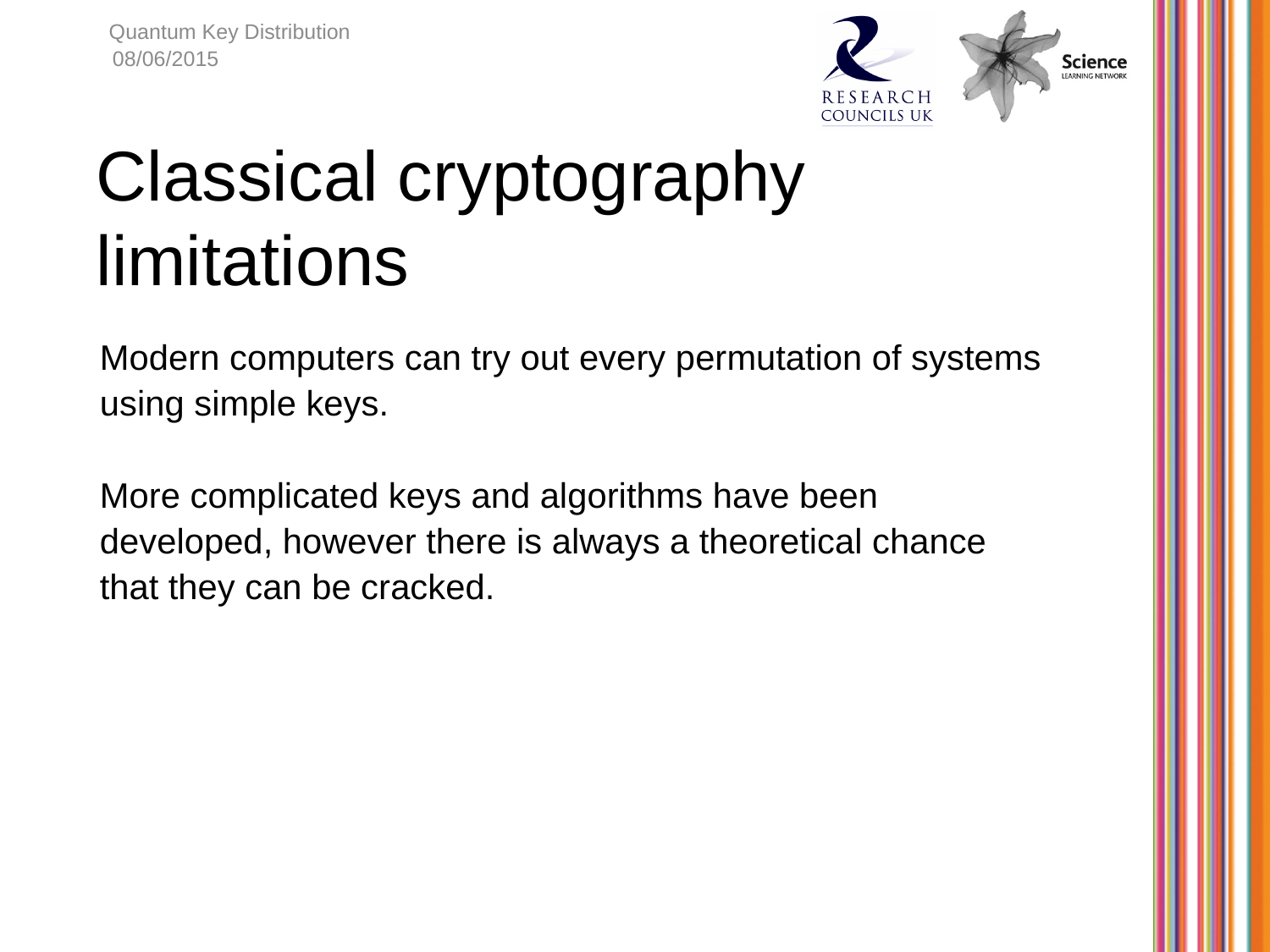

Quantum Key Distribution
08/06/2015
# Classical cryptography limitations
Modern computers can try out every permutation of systems using simple keys.

More complicated keys and algorithms have been developed, however there is always a theoretical chance that they can be cracked.